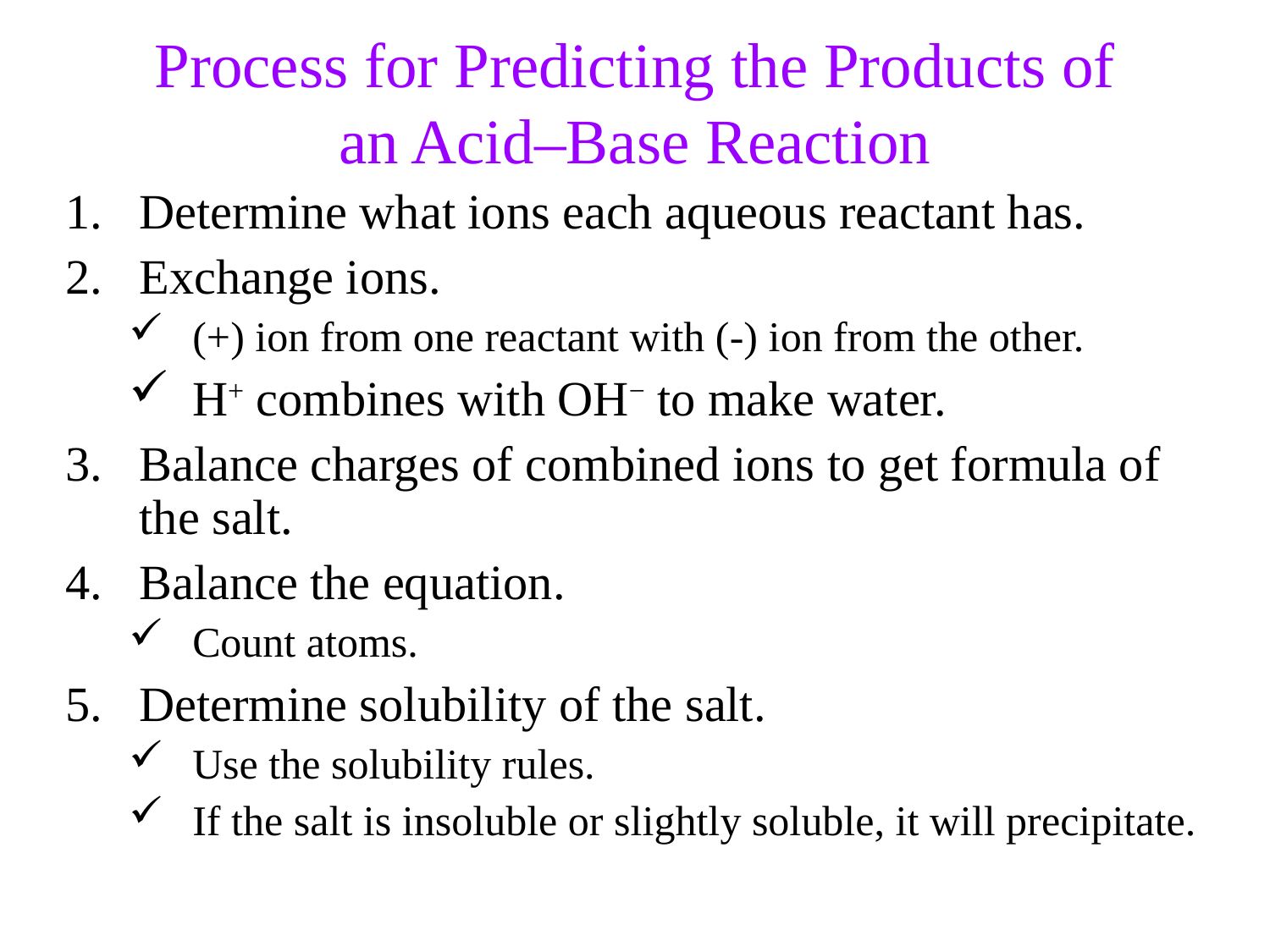

Process for Predicting the Products of
an Acid–Base Reaction
Determine what ions each aqueous reactant has.
Exchange ions.
(+) ion from one reactant with (-) ion from the other.
H+ combines with OH− to make water.
Balance charges of combined ions to get formula of the salt.
Balance the equation.
Count atoms.
Determine solubility of the salt.
Use the solubility rules.
If the salt is insoluble or slightly soluble, it will precipitate.